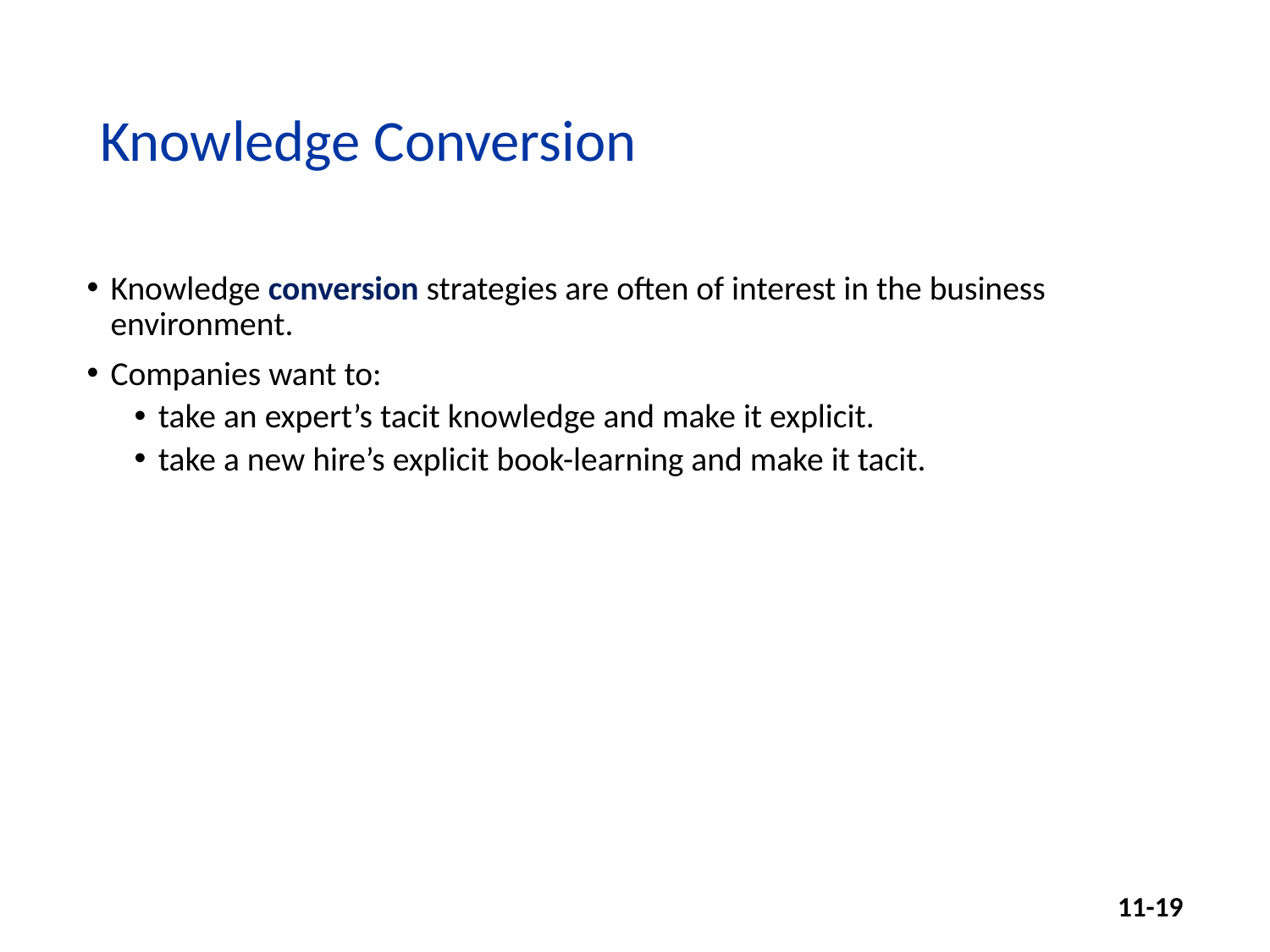

# Knowledge Conversion
Knowledge conversion strategies are often of interest in the business environment.
Companies want to:
take an expert’s tacit knowledge and make it explicit.
take a new hire’s explicit book-learning and make it tacit.